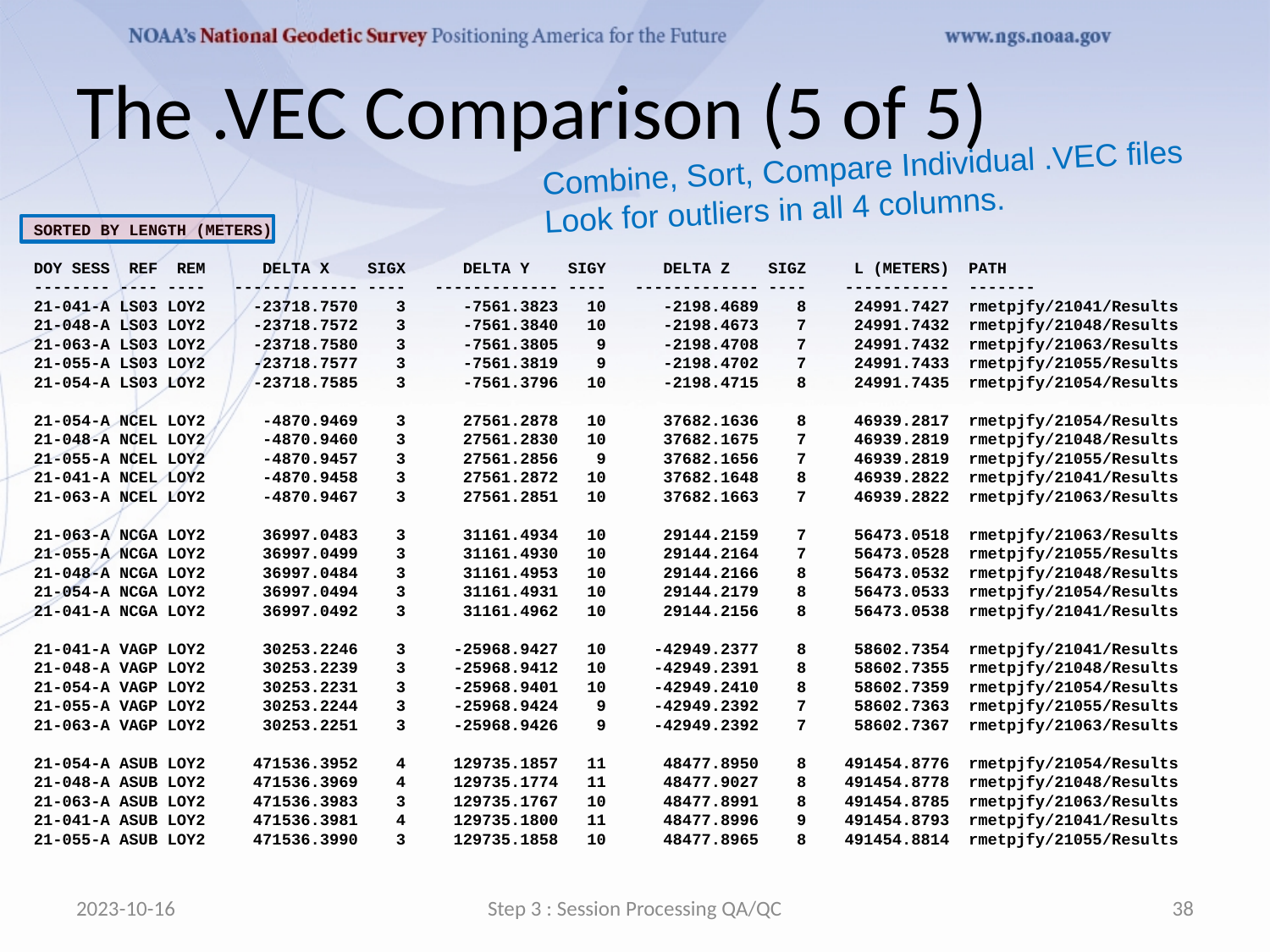

# The .VEC Comparison (5 of 5)
Combine, Sort, Compare Individual .VEC files
Look for outliers in all 4 columns.
SORTED BY LENGTH (METERS)

DOY SESS  REF  REM      DELTA X    SIGX      DELTA Y    SIGY      DELTA Z    SIGZ     L (METERS)  PATH
-------- ---- ----   ------------- ----   ------------- ----   ------------- ----    -----------  -------
21-041-A LS03 LOY2     -23718.7570    3      -7561.3823   10      -2198.4689    8     24991.7427  rmetpjfy/21041/Results
21-048-A LS03 LOY2     -23718.7572    3      -7561.3840   10      -2198.4673    7     24991.7432  rmetpjfy/21048/Results
21-063-A LS03 LOY2     -23718.7580    3      -7561.3805    9      -2198.4708    7     24991.7432  rmetpjfy/21063/Results
21-055-A LS03 LOY2     -23718.7577    3      -7561.3819    9      -2198.4702    7     24991.7433  rmetpjfy/21055/Results
21-054-A LS03 LOY2     -23718.7585    3      -7561.3796   10      -2198.4715    8     24991.7435  rmetpjfy/21054/Results

21-054-A NCEL LOY2      -4870.9469    3      27561.2878   10      37682.1636    8     46939.2817  rmetpjfy/21054/Results
21-048-A NCEL LOY2      -4870.9460    3      27561.2830   10      37682.1675    7     46939.2819  rmetpjfy/21048/Results
21-055-A NCEL LOY2      -4870.9457    3      27561.2856    9      37682.1656    7     46939.2819  rmetpjfy/21055/Results
21-041-A NCEL LOY2      -4870.9458    3      27561.2872   10      37682.1648    8     46939.2822  rmetpjfy/21041/Results
21-063-A NCEL LOY2      -4870.9467    3      27561.2851   10      37682.1663    7     46939.2822  rmetpjfy/21063/Results

21-063-A NCGA LOY2      36997.0483    3      31161.4934   10      29144.2159    7     56473.0518  rmetpjfy/21063/Results
21-055-A NCGA LOY2      36997.0499    3      31161.4930   10      29144.2164    7     56473.0528  rmetpjfy/21055/Results
21-048-A NCGA LOY2      36997.0484    3      31161.4953   10      29144.2166    8     56473.0532  rmetpjfy/21048/Results
21-054-A NCGA LOY2      36997.0494    3      31161.4931   10      29144.2179    8     56473.0533  rmetpjfy/21054/Results
21-041-A NCGA LOY2      36997.0492    3      31161.4962   10      29144.2156    8     56473.0538  rmetpjfy/21041/Results

21-041-A VAGP LOY2      30253.2246    3     -25968.9427   10     -42949.2377    8     58602.7354  rmetpjfy/21041/Results
21-048-A VAGP LOY2      30253.2239    3     -25968.9412   10     -42949.2391    8     58602.7355  rmetpjfy/21048/Results
21-054-A VAGP LOY2      30253.2231    3     -25968.9401   10     -42949.2410    8     58602.7359  rmetpjfy/21054/Results
21-055-A VAGP LOY2      30253.2244    3     -25968.9424    9     -42949.2392    7     58602.7363  rmetpjfy/21055/Results
21-063-A VAGP LOY2      30253.2251    3     -25968.9426    9     -42949.2392    7     58602.7367  rmetpjfy/21063/Results

21-054-A ASUB LOY2     471536.3952    4     129735.1857   11      48477.8950    8    491454.8776  rmetpjfy/21054/Results
21-048-A ASUB LOY2     471536.3969    4     129735.1774   11      48477.9027    8    491454.8778  rmetpjfy/21048/Results
21-063-A ASUB LOY2     471536.3983    3     129735.1767   10      48477.8991    8    491454.8785  rmetpjfy/21063/Results
21-041-A ASUB LOY2     471536.3981    4     129735.1800   11      48477.8996    9    491454.8793  rmetpjfy/21041/Results
21-055-A ASUB LOY2     471536.3990    3     129735.1858   10      48477.8965    8    491454.8814  rmetpjfy/21055/Results

2023-10-16
Step 3 : Session Processing QA/QC
38